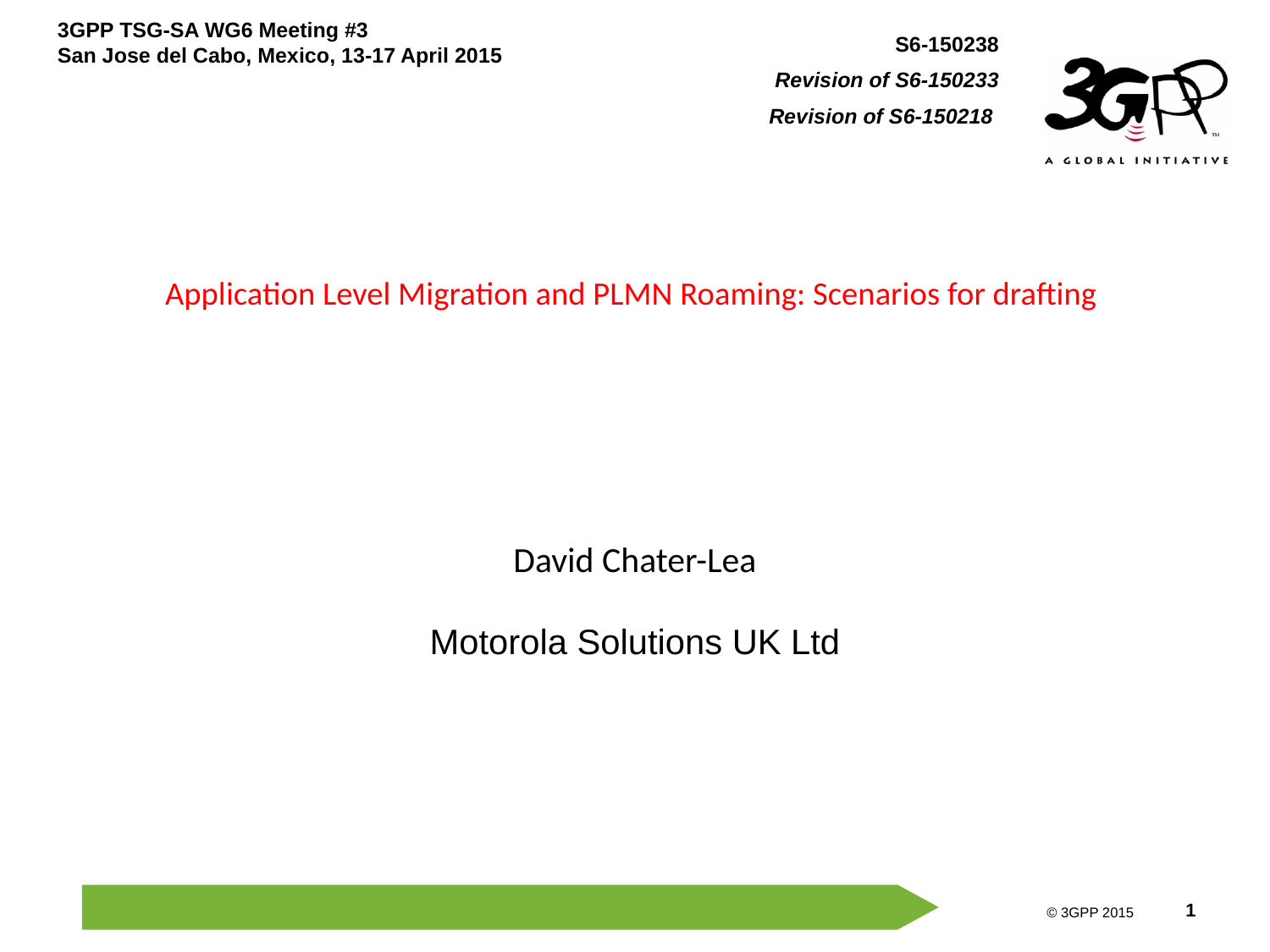

# Application Level Migration and PLMN Roaming: Scenarios for drafting
David Chater-Lea

Motorola Solutions UK Ltd